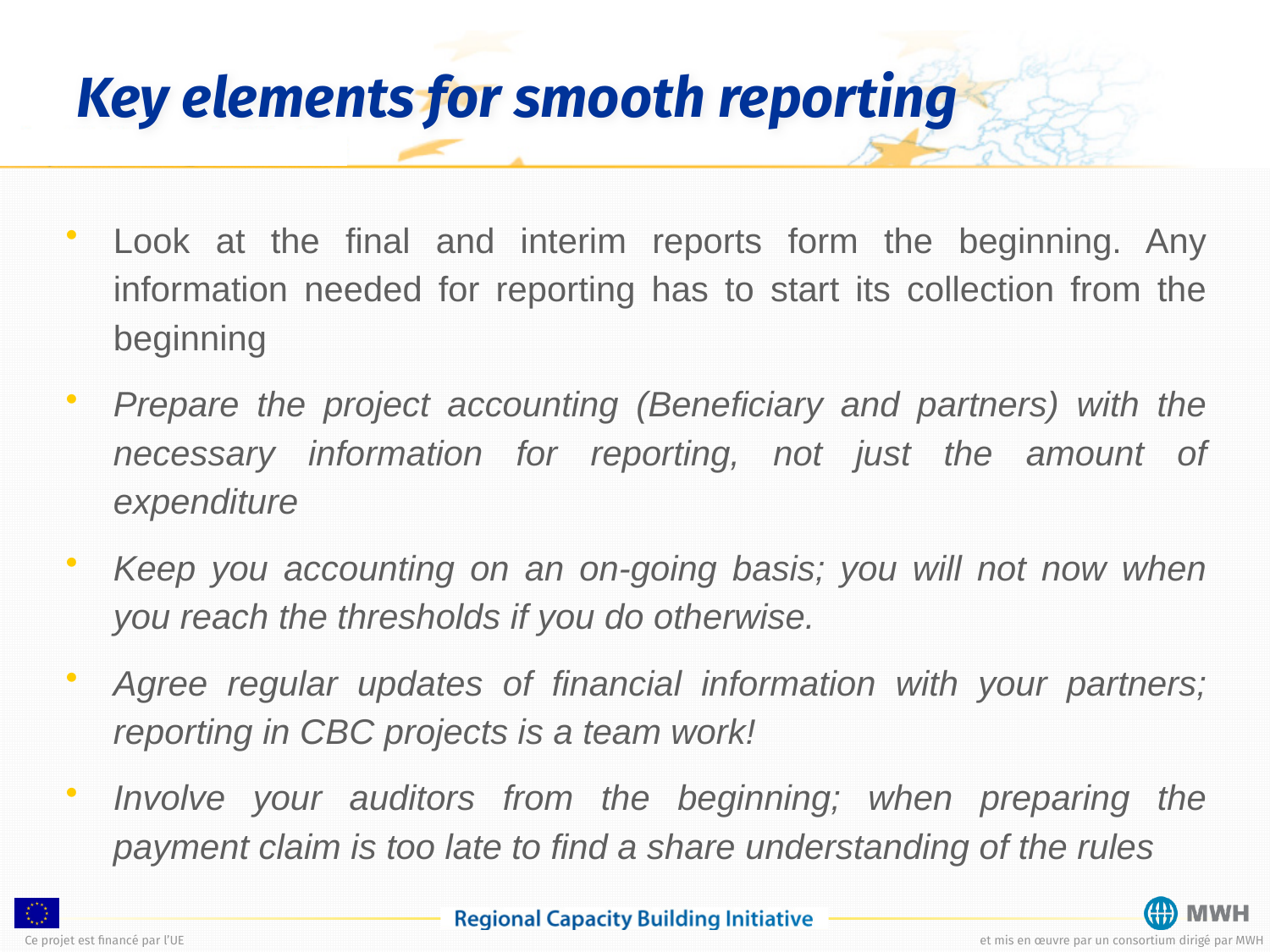

# Key elements for smooth reporting
Look at the final and interim reports form the beginning. Any information needed for reporting has to start its collection from the beginning
Prepare the project accounting (Beneficiary and partners) with the necessary information for reporting, not just the amount of expenditure
Keep you accounting on an on-going basis; you will not now when you reach the thresholds if you do otherwise.
Agree regular updates of financial information with your partners; reporting in CBC projects is a team work!
Involve your auditors from the beginning; when preparing the payment claim is too late to find a share understanding of the rules